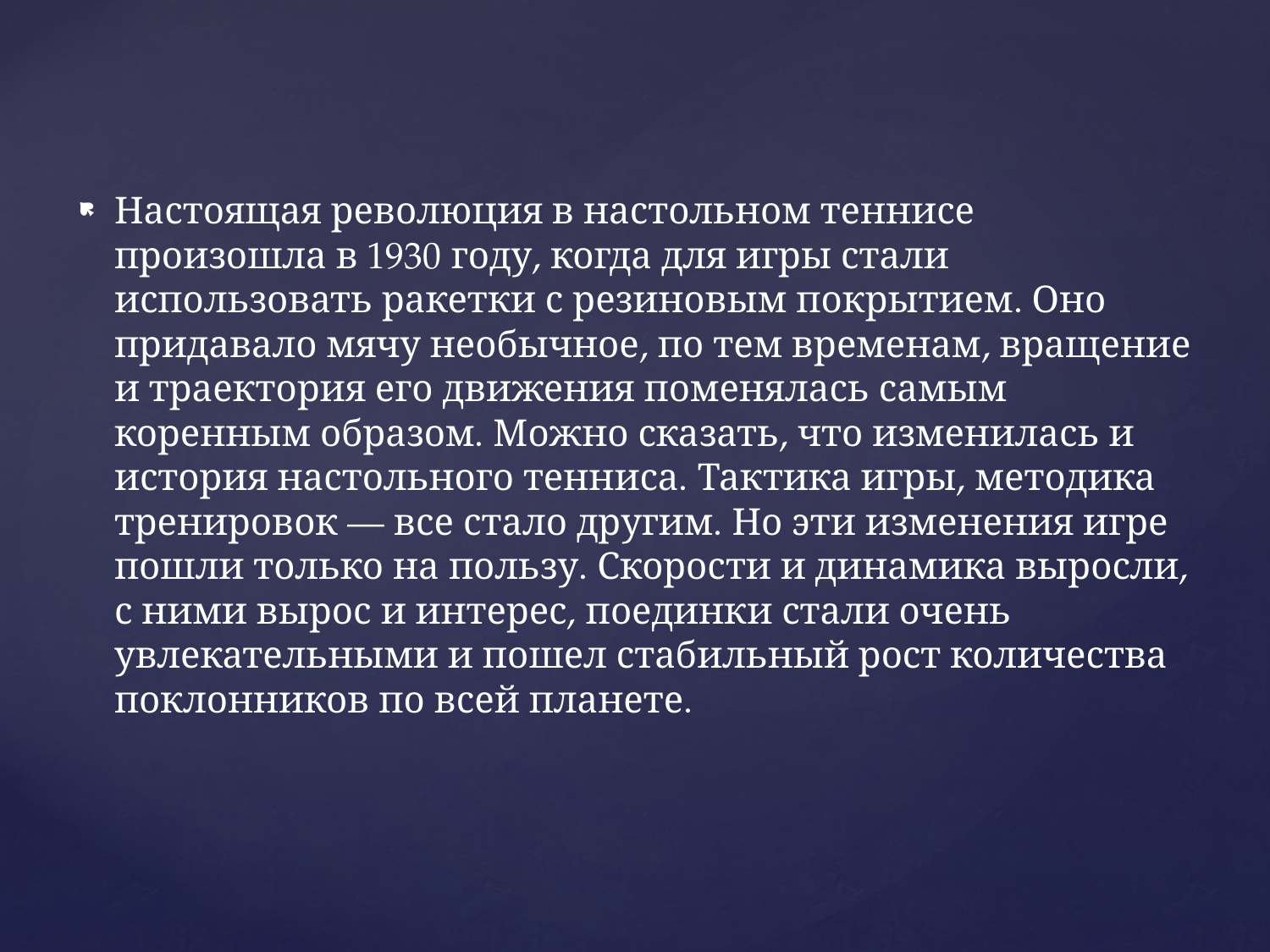

Настоящая революция в настольном теннисе произошла в 1930 году, когда для игры стали использовать ракетки с резиновым покрытием. Оно придавало мячу необычное, по тем временам, вращение и траектория его движения поменялась самым коренным образом. Можно сказать, что изменилась и история настольного тенниса. Тактика игры, методика тренировок — все стало другим. Но эти изменения игре пошли только на пользу. Скорости и динамика выросли, с ними вырос и интерес, поединки стали очень увлекательными и пошел стабильный рост количества поклонников по всей планете.